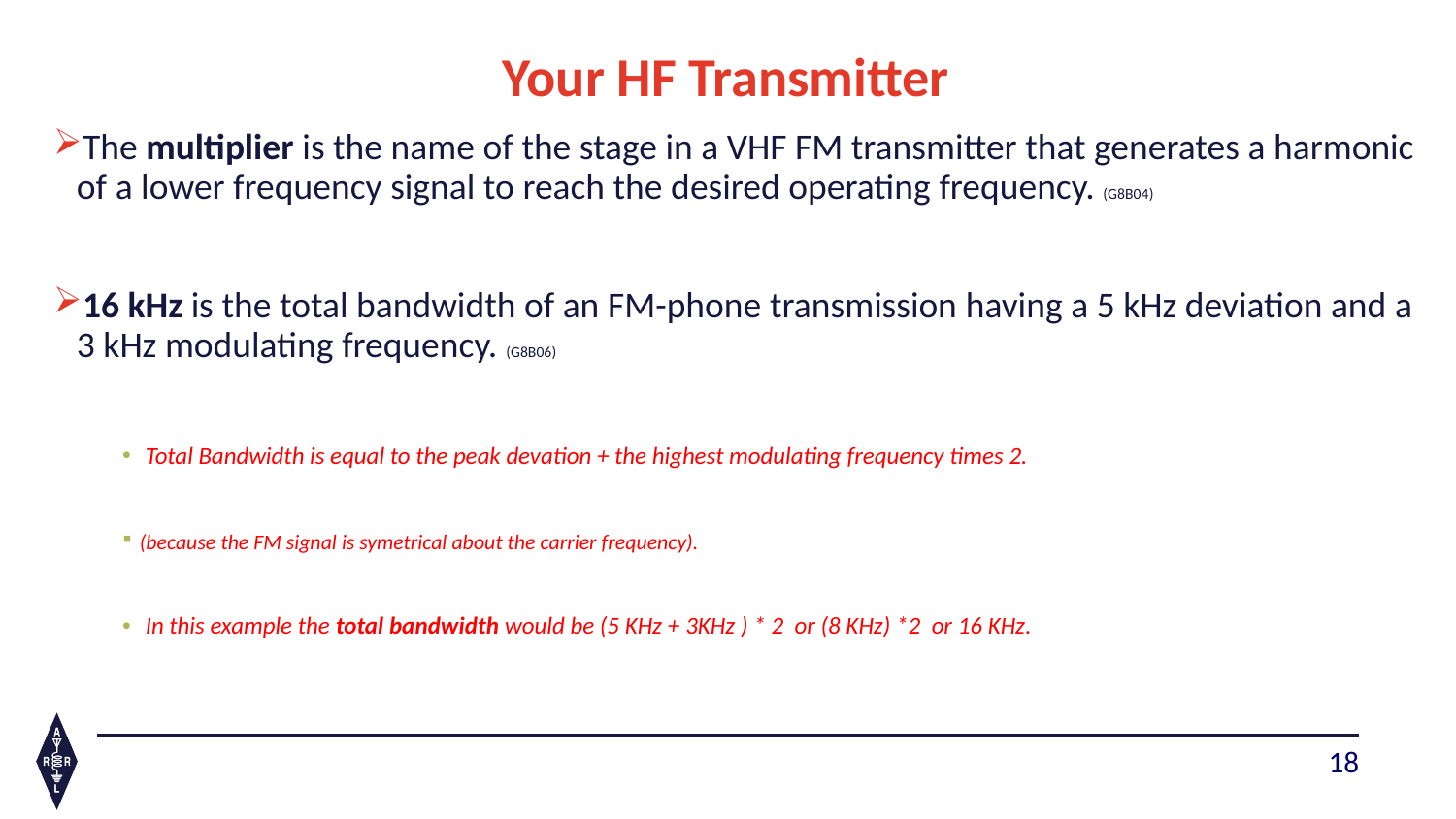

# Your HF Transmitter
The multiplier is the name of the stage in a VHF FM transmitter that generates a harmonic of a lower frequency signal to reach the desired operating frequency. (G8B04)

16 kHz is the total bandwidth of an FM-phone transmission having a 5 kHz deviation and a 3 kHz modulating frequency. (G8B06)

Total Bandwidth is equal to the peak devation + the highest modulating frequency times 2.

(because the FM signal is symetrical about the carrier frequency).

In this example the total bandwidth would be (5 KHz + 3KHz ) * 2  or (8 KHz) *2  or 16 KHz.

18